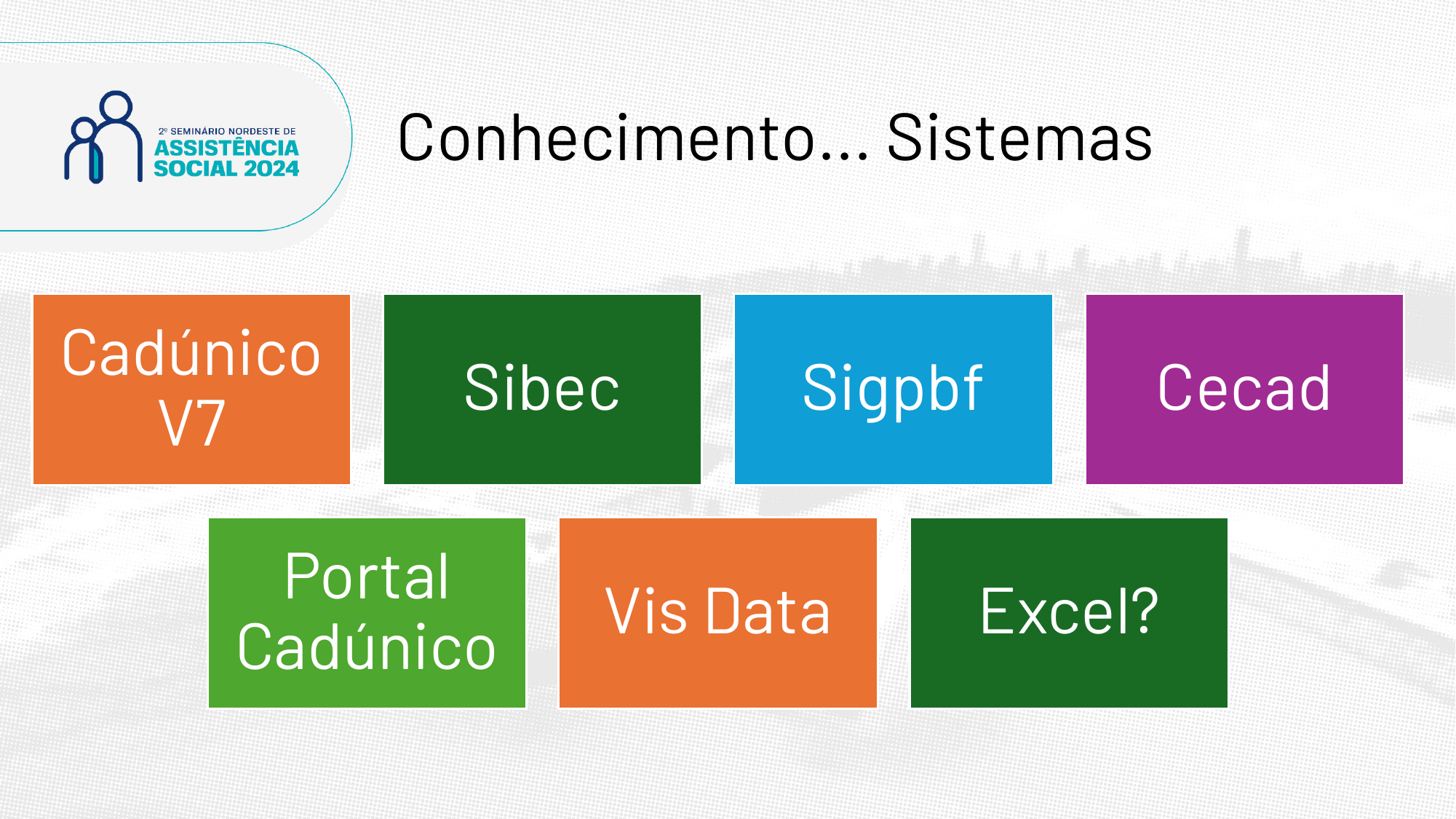

# Conhecimento... Sistemas
Cadúnico V7
Sibec
Sigpbf
Cecad
Portal Cadúnico
Vis Data
Excel?